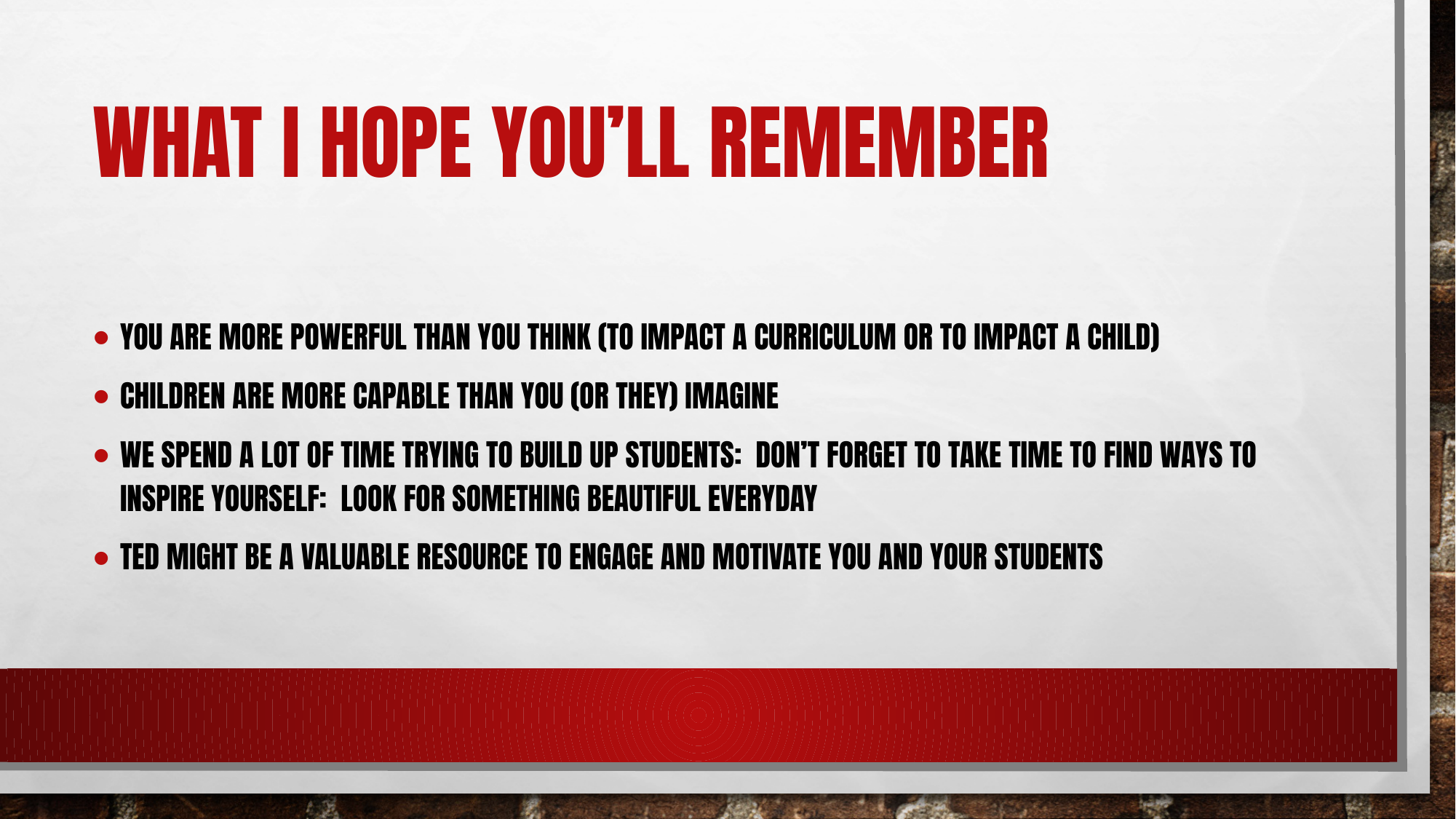

# What I hope You’ll Remember
You are more powerful than you think (to impact a curriculum or to impact a child)
Children are more capable than you (or they) imagine
We spend a lot of time trying to build up students:  don’t forget to take time to find ways to inspire yourself:  look for something beautiful everyday
Ted might be a valuable resource to engage and motivate you and your students